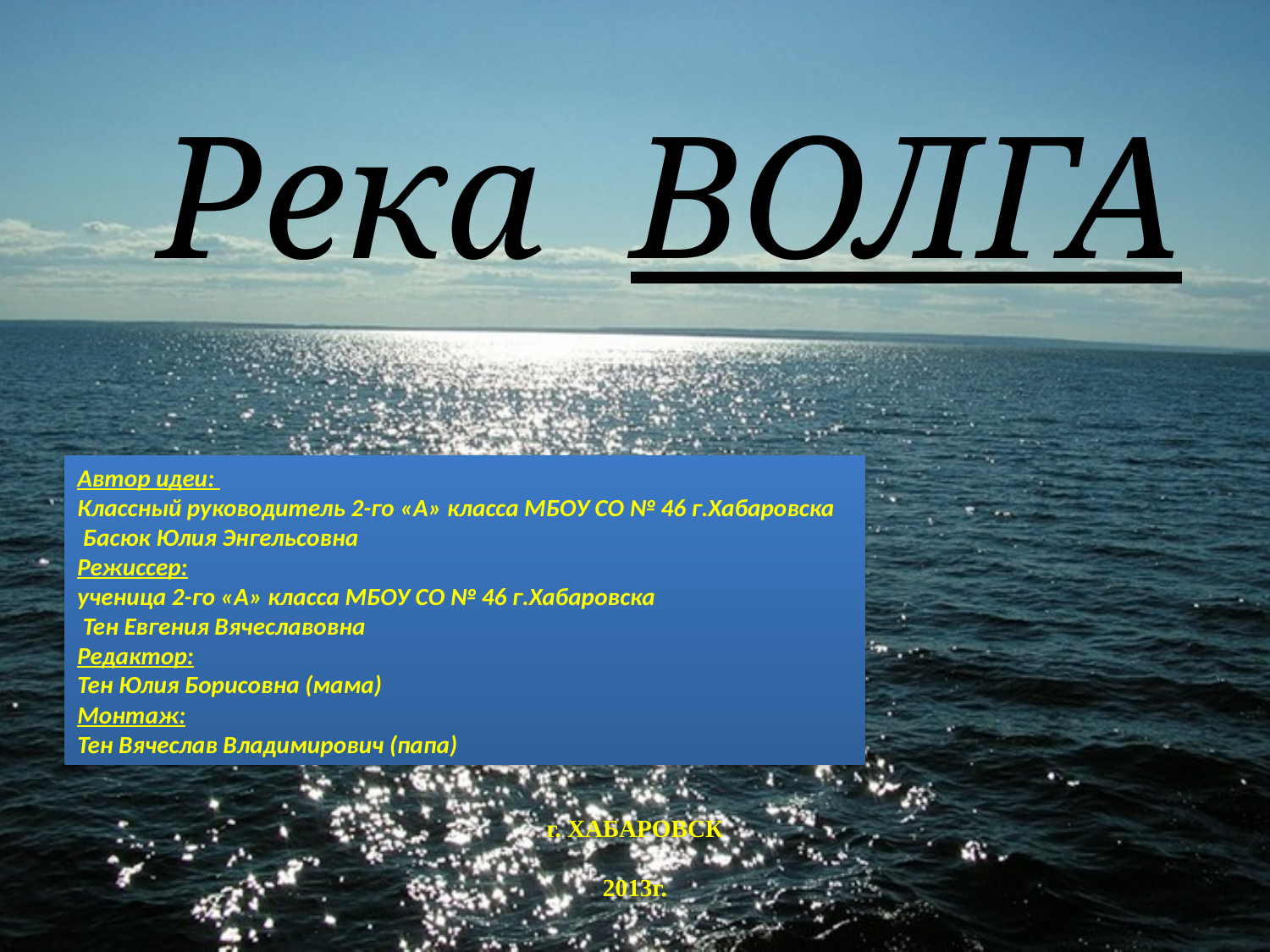

# Река  ВОЛГА
Автор идеи:
Классный руководитель 2-го «А» класса МБОУ СО № 46 г.Хабаровска
 Басюк Юлия Энгельсовна
Режиссер:
ученица 2-го «А» класса МБОУ СО № 46 г.Хабаровска
 Тен Евгения Вячеславовна
Редактор:
Тен Юлия Борисовна (мама)
Монтаж:
Тен Вячеслав Владимирович (папа)
г. ХАБАРОВСК

2013г.